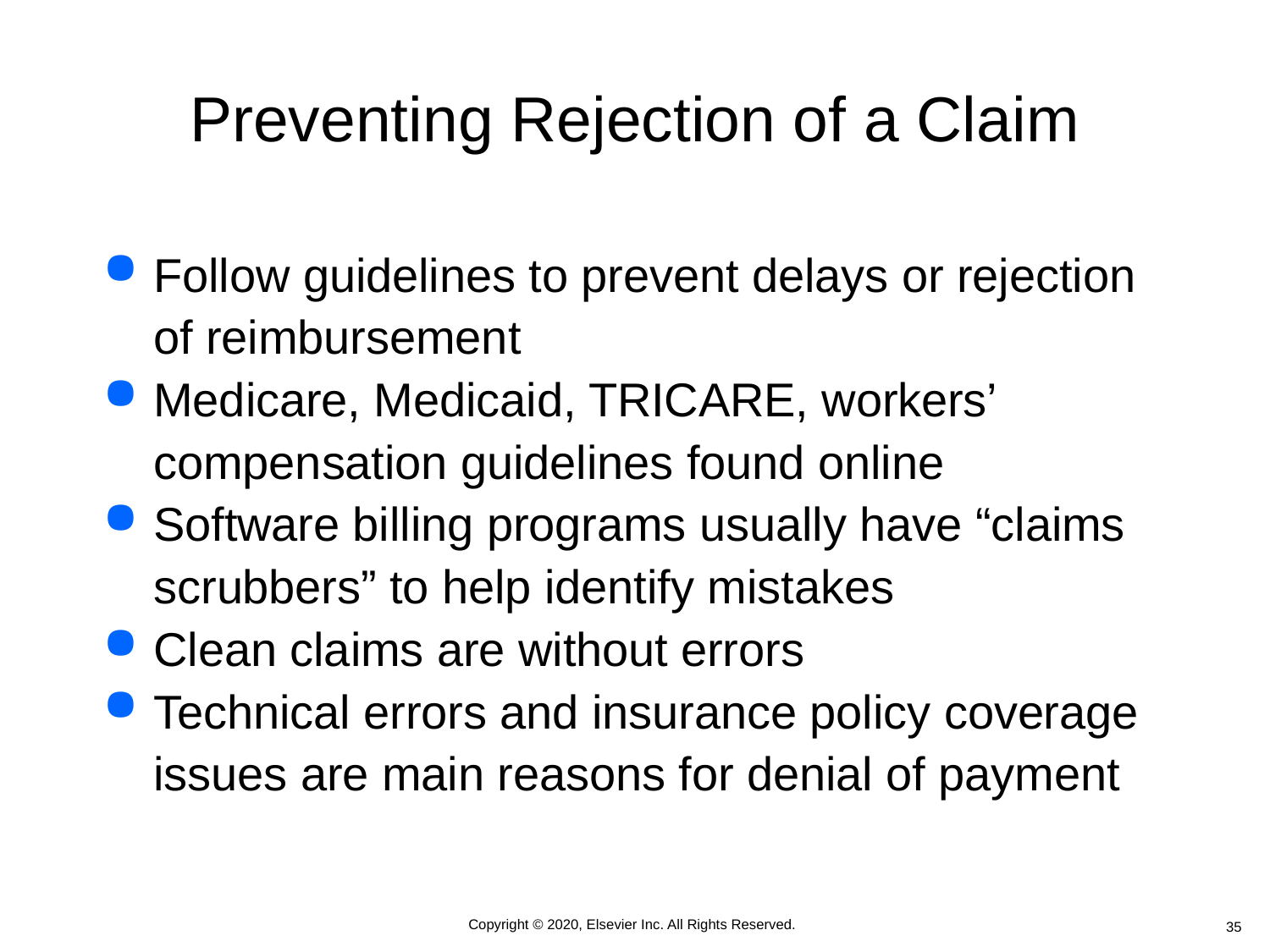

# Preventing Rejection of a Claim
Follow guidelines to prevent delays or rejection of reimbursement
Medicare, Medicaid, TRICARE, workers’ compensation guidelines found online
Software billing programs usually have “claims scrubbers” to help identify mistakes
Clean claims are without errors
Technical errors and insurance policy coverage issues are main reasons for denial of payment